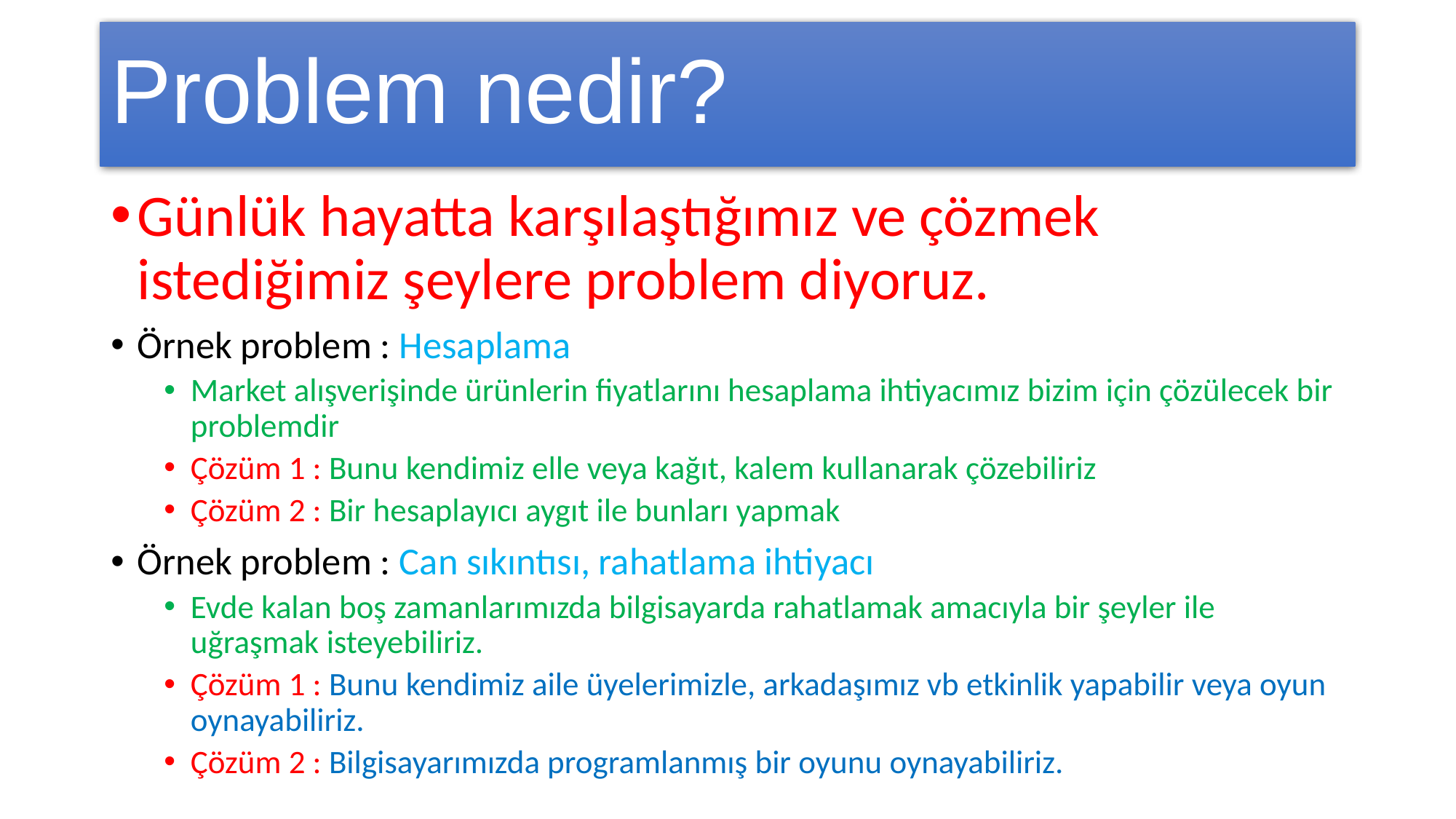

# Problem nedir?
Günlük hayatta karşılaştığımız ve çözmek istediğimiz şeylere problem diyoruz.
Örnek problem : Hesaplama
Market alışverişinde ürünlerin fiyatlarını hesaplama ihtiyacımız bizim için çözülecek bir problemdir
Çözüm 1 : Bunu kendimiz elle veya kağıt, kalem kullanarak çözebiliriz
Çözüm 2 : Bir hesaplayıcı aygıt ile bunları yapmak
Örnek problem : Can sıkıntısı, rahatlama ihtiyacı
Evde kalan boş zamanlarımızda bilgisayarda rahatlamak amacıyla bir şeyler ile uğraşmak isteyebiliriz.
Çözüm 1 : Bunu kendimiz aile üyelerimizle, arkadaşımız vb etkinlik yapabilir veya oyun oynayabiliriz.
Çözüm 2 : Bilgisayarımızda programlanmış bir oyunu oynayabiliriz.